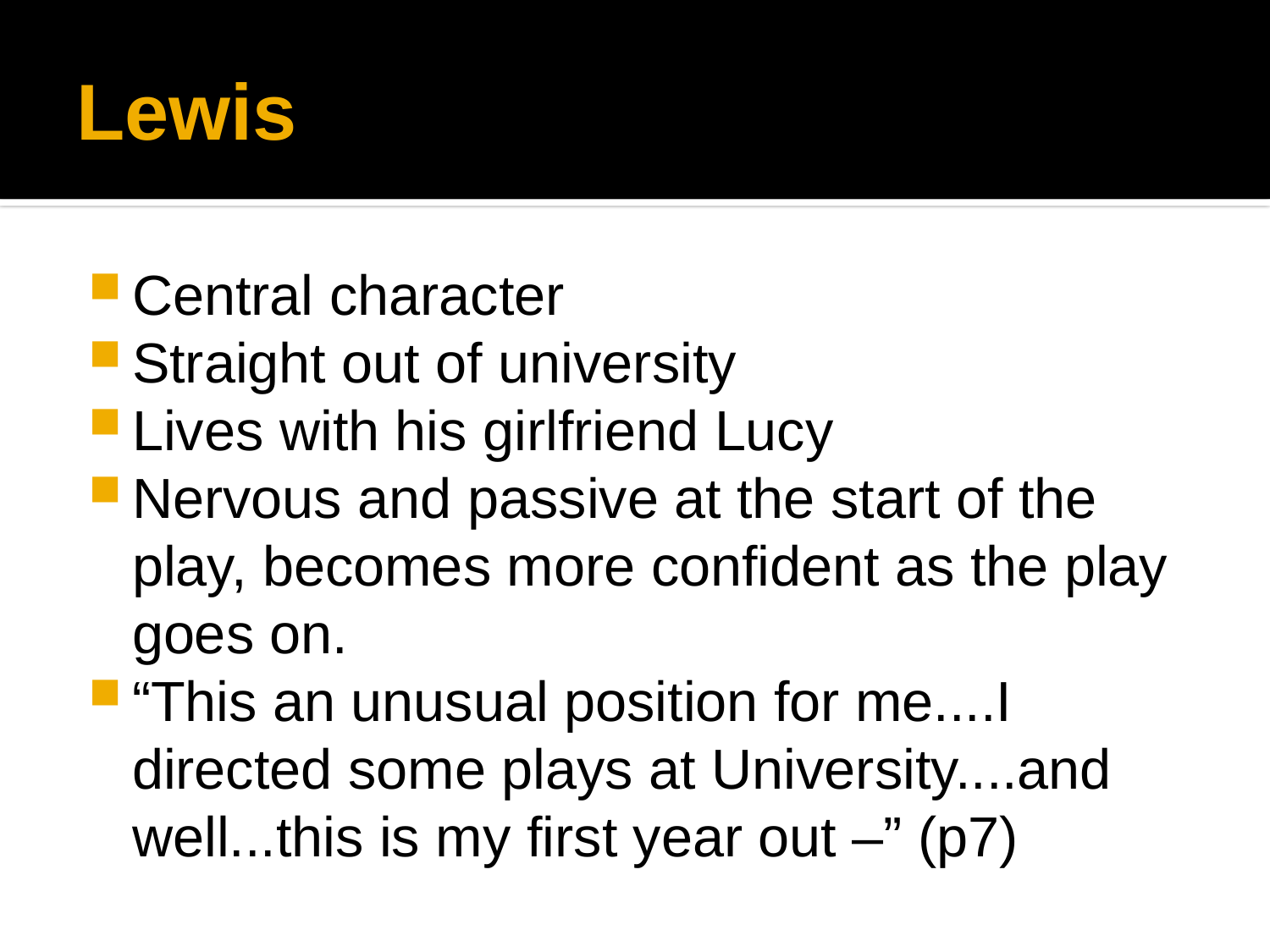

# Lewis
Central character
Straight out of university
Lives with his girlfriend Lucy
Nervous and passive at the start of the play, becomes more confident as the play goes on.
“This an unusual position for me....I directed some plays at University....and well...this is my first year out –” (p7)